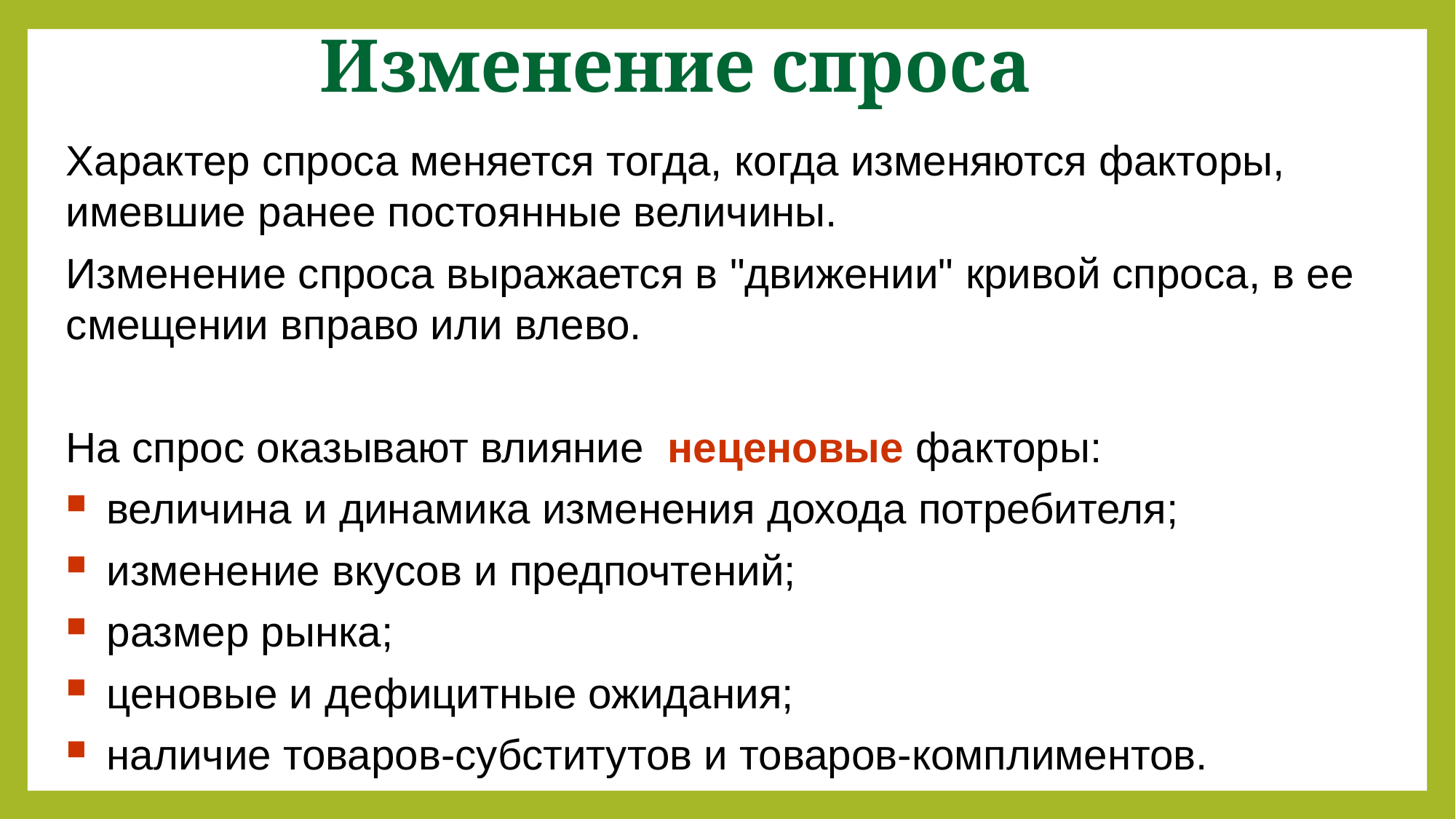

Изменение спроса
Характер спроса меняется тогда, когда изменяются факторы, имевшие ранее постоянные величины.
Изменение спроса выражается в "движении" кривой спроса, в ее смещении вправо или влево.

На спрос оказывают влияние  неценовые факторы:
величина и динамика изменения дохода потребителя;
изменение вкусов и предпочтений;
размер рынка;
ценовые и дефицитные ожидания;
наличие товаров-субститутов и товаров-комплиментов.